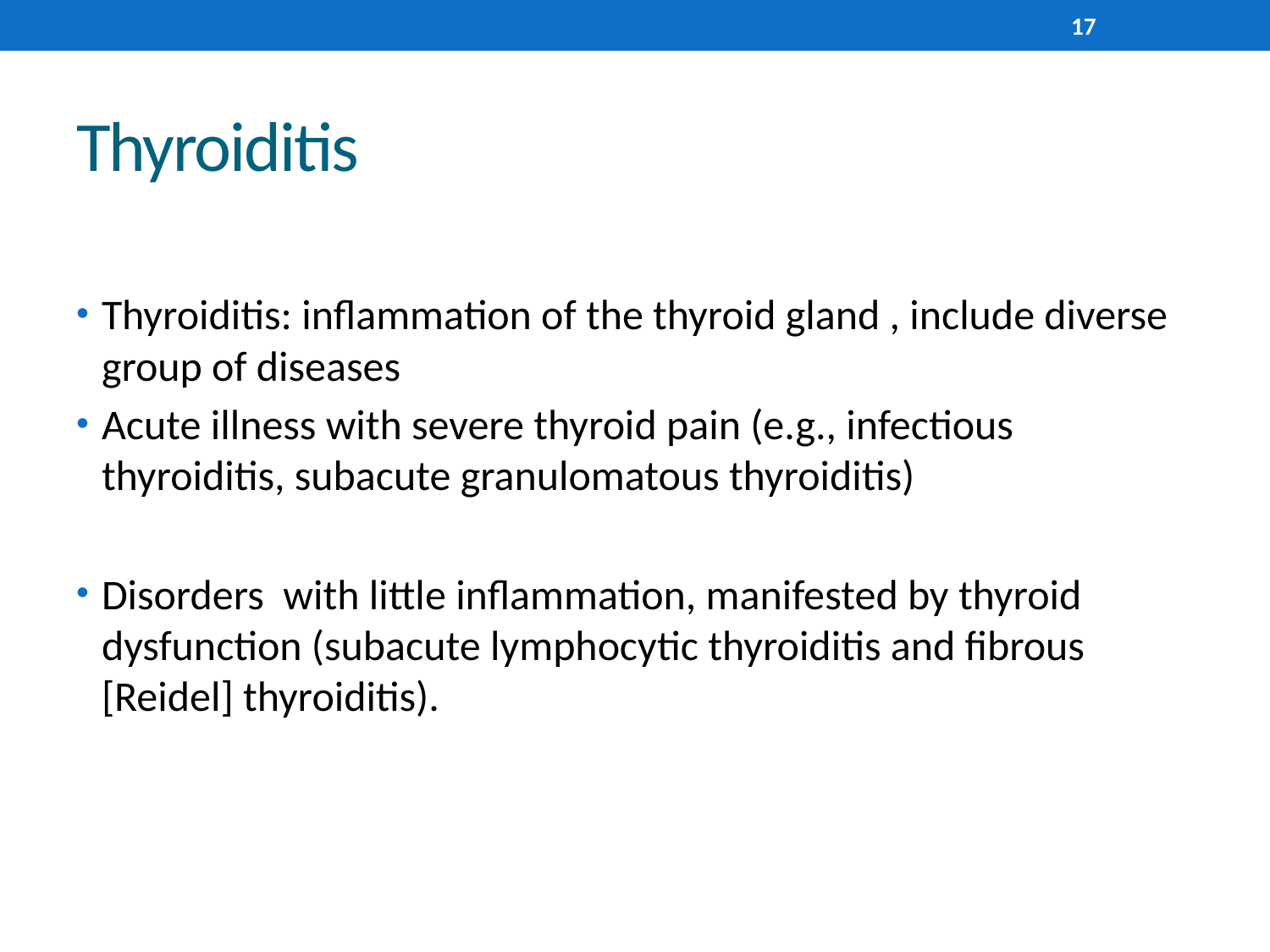

17
# Thyroiditis

Thyroiditis: inflammation of the thyroid gland , include diverse group of diseases
Acute illness with severe thyroid pain (e.g., infectious thyroiditis, subacute granulomatous thyroiditis)

Disorders  with little inflammation, manifested by thyroid dysfunction (subacute lymphocytic thyroiditis and fibrous [Reidel] thyroiditis).